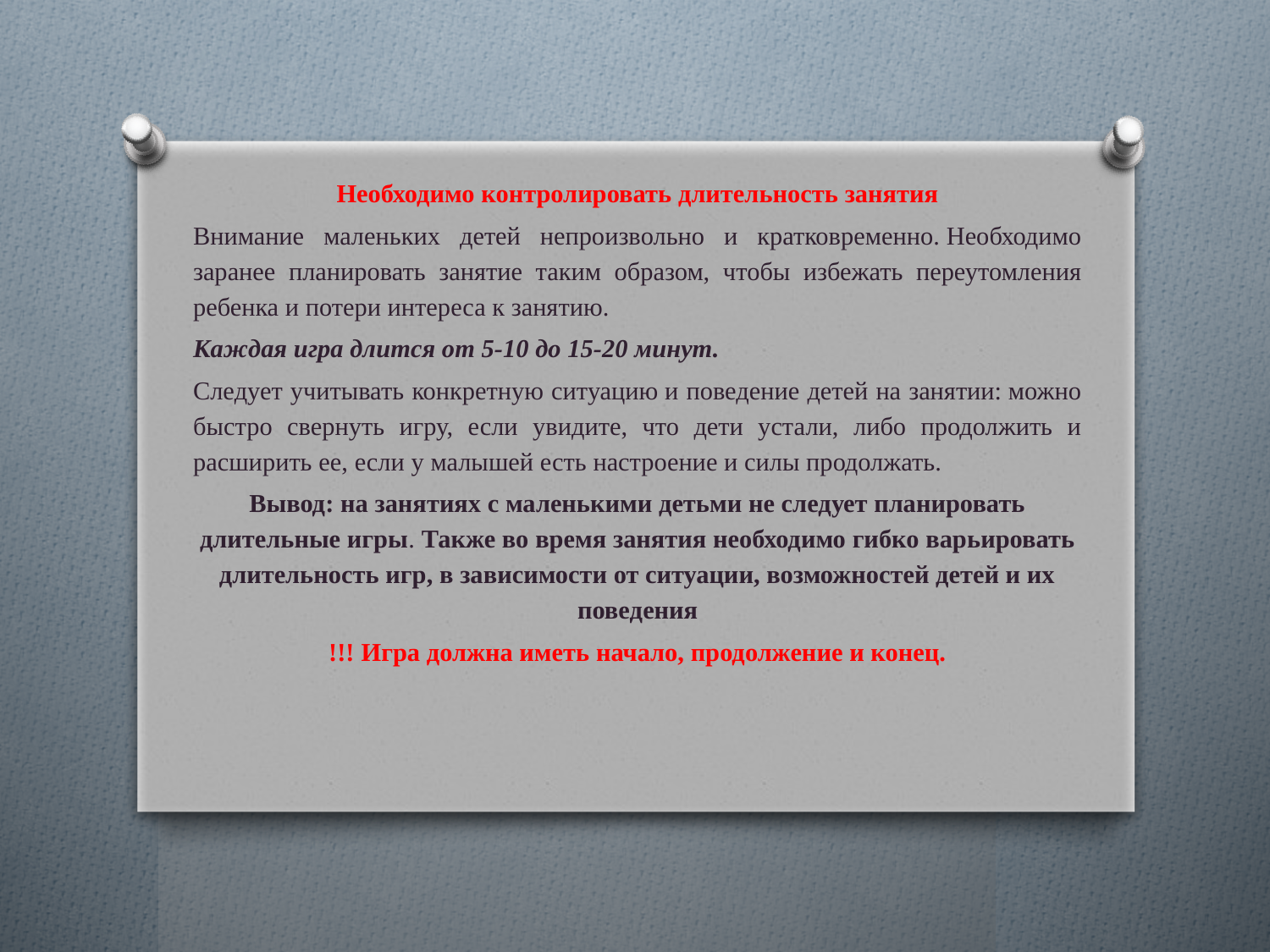

Необходимо контролировать длительность занятия
	Внимание маленьких детей непроизвольно и кратковременно. Необходимо заранее планировать занятие таким образом, чтобы избежать переутомления ребенка и потери интереса к занятию.
	Каждая игра длится от 5-10 до 15-20 минут.
	Следует учитывать конкретную ситуацию и поведение детей на занятии: можно быстро свернуть игру, если увидите, что дети устали, либо продолжить и расширить ее, если у малышей есть настроение и силы продолжать.
Вывод: на занятиях с маленькими детьми не следует планировать длительные игры. Также во время занятия необходимо гибко варьировать длительность игр, в зависимости от ситуации, возможностей детей и их поведения
!!! Игра должна иметь начало, продолжение и конец.